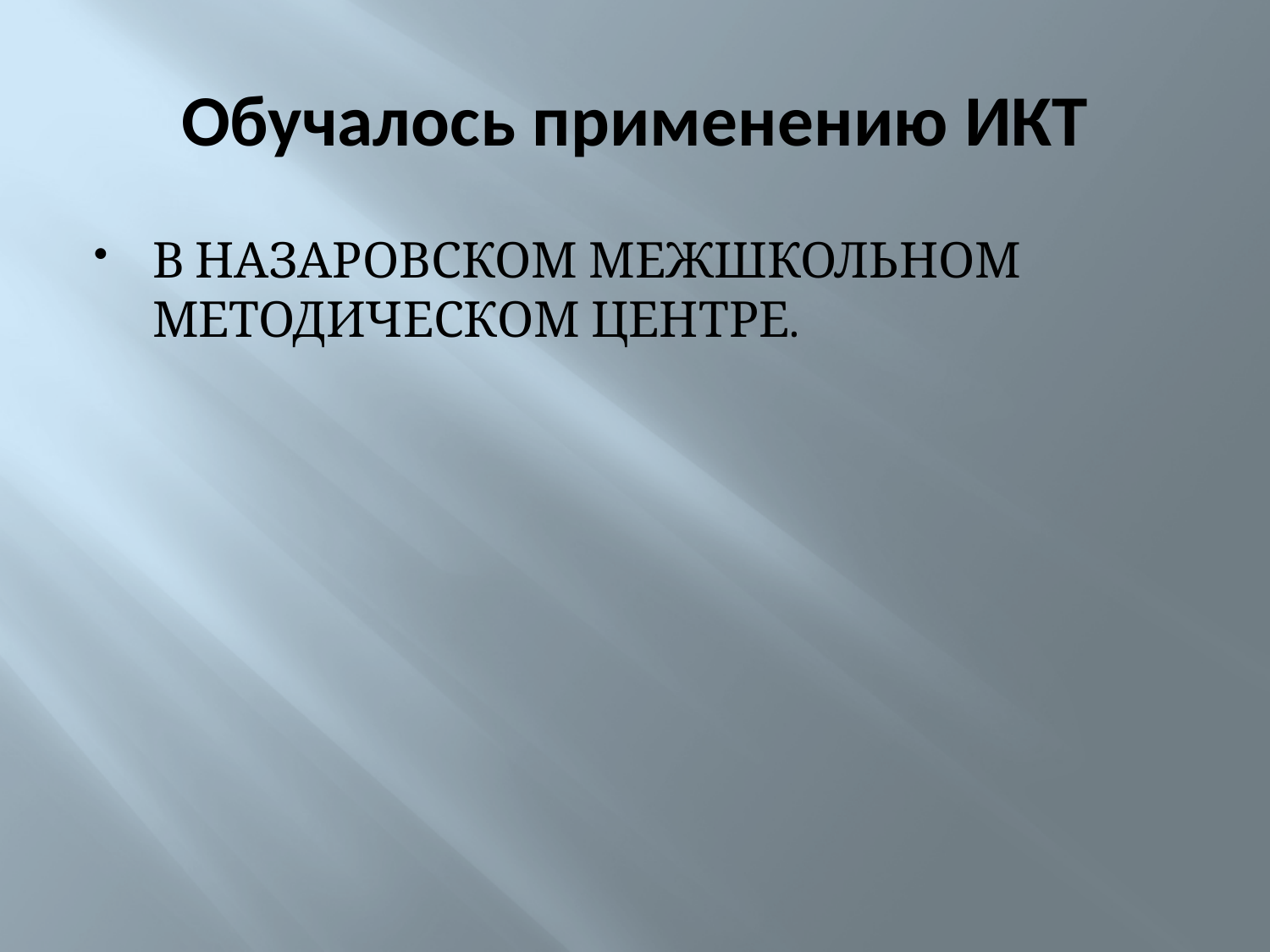

# Обучалось применению ИКТ
В Назаровском межшкольном методическом центре.